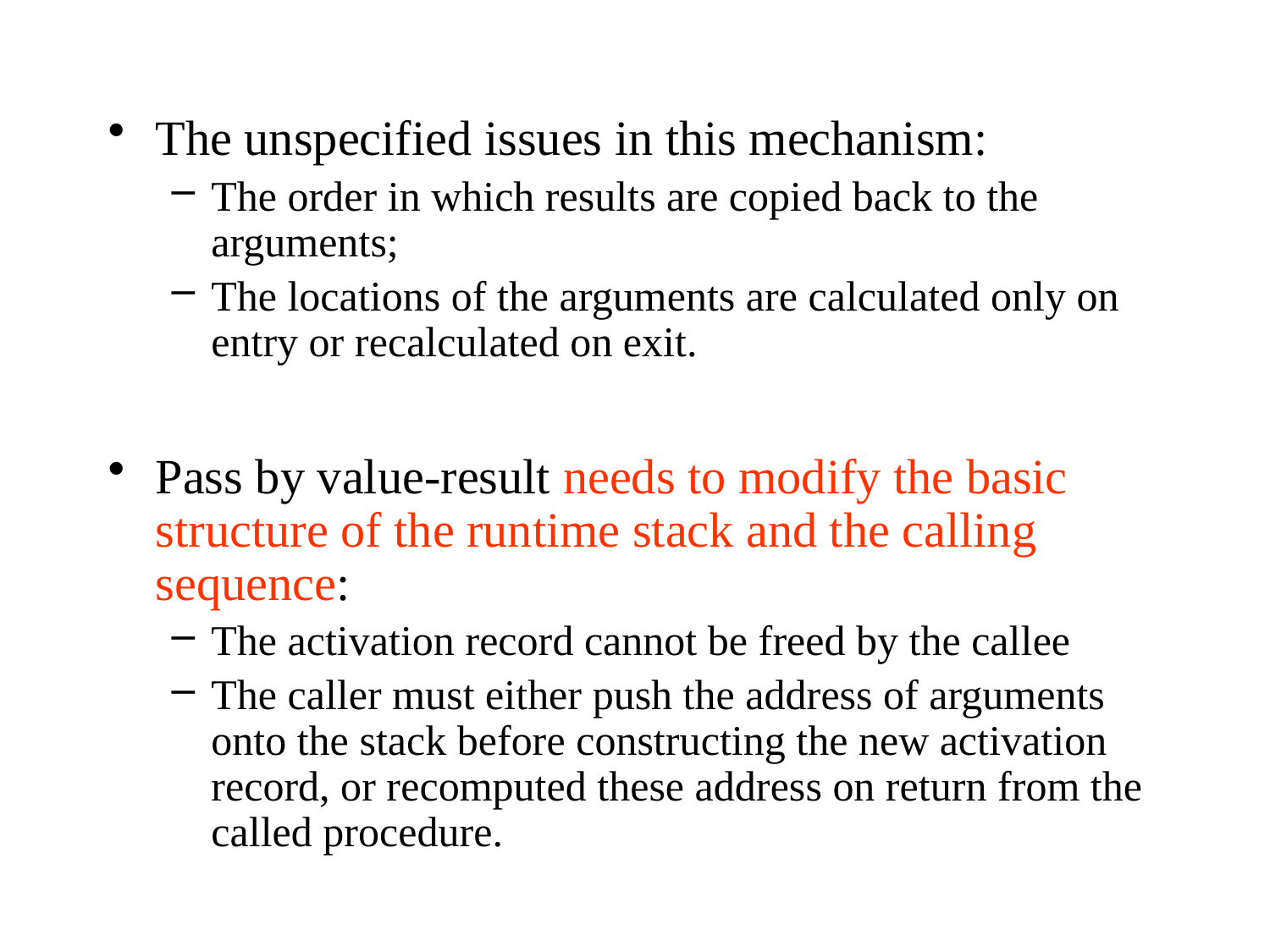

The unspecified issues in this mechanism:
The order in which results are copied back to the arguments;
The locations of the arguments are calculated only on entry or recalculated on exit.

Pass by value-result needs to modify the basic structure of the runtime stack and the calling sequence:
The activation record cannot be freed by the callee
The caller must either push the address of arguments onto the stack before constructing the new activation record, or recomputed these address on return from the called procedure.